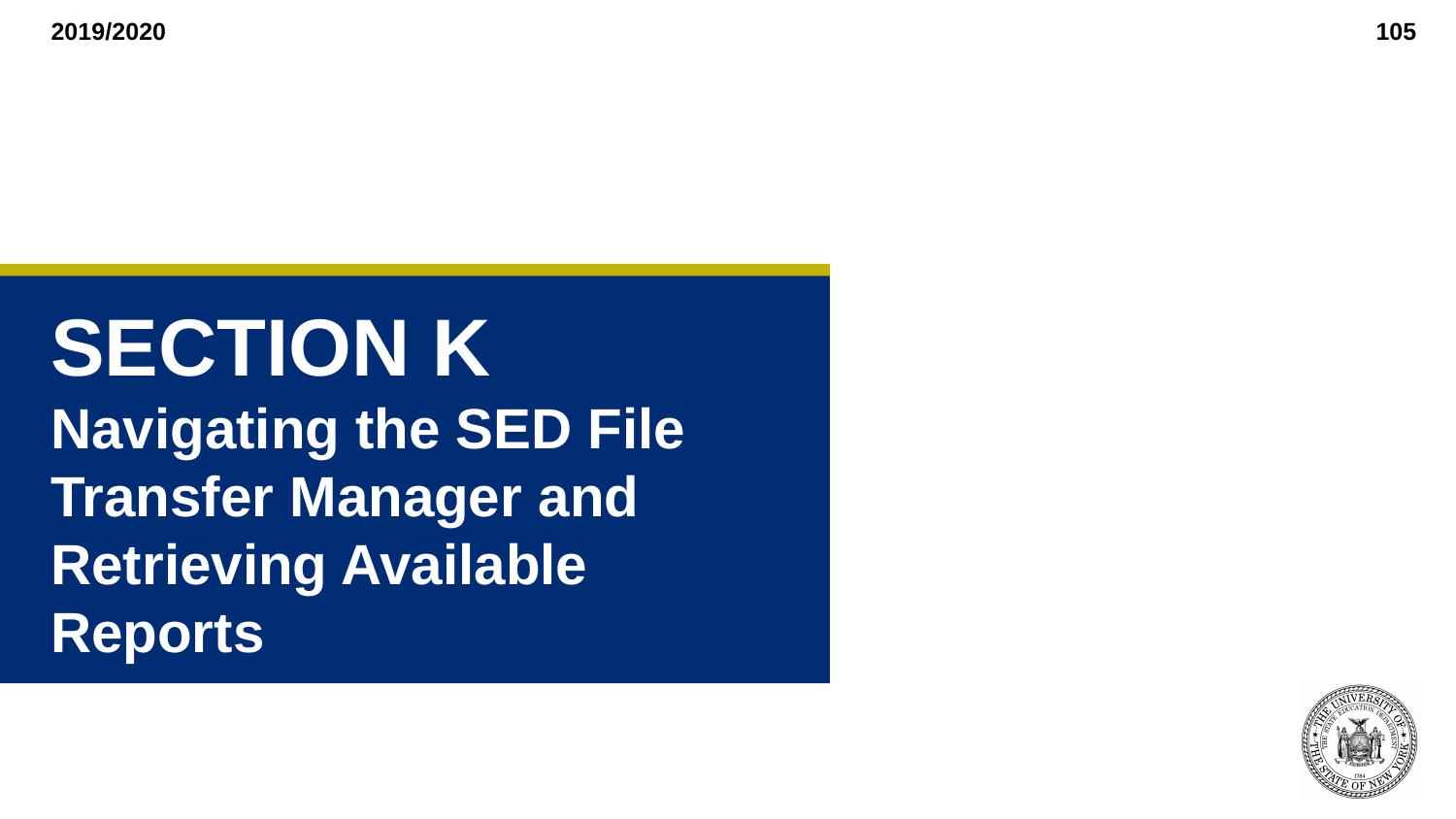

# SECTION K Navigating the SED File Transfer Manager and Retrieving Available Reports